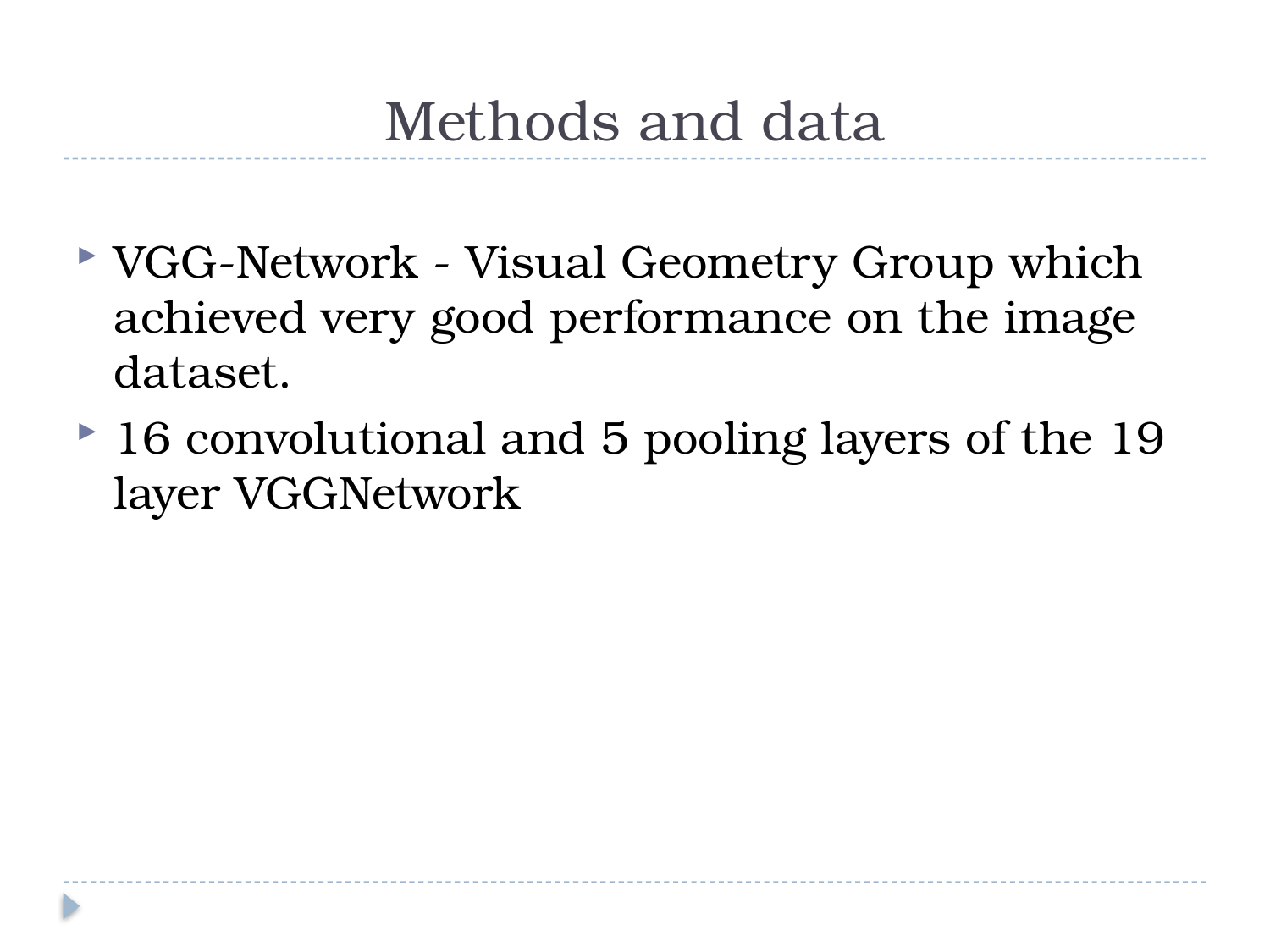

# Methods and data
VGG-Network - Visual Geometry Group which achieved very good performance on the image dataset.
16 convolutional and 5 pooling layers of the 19 layer VGGNetwork